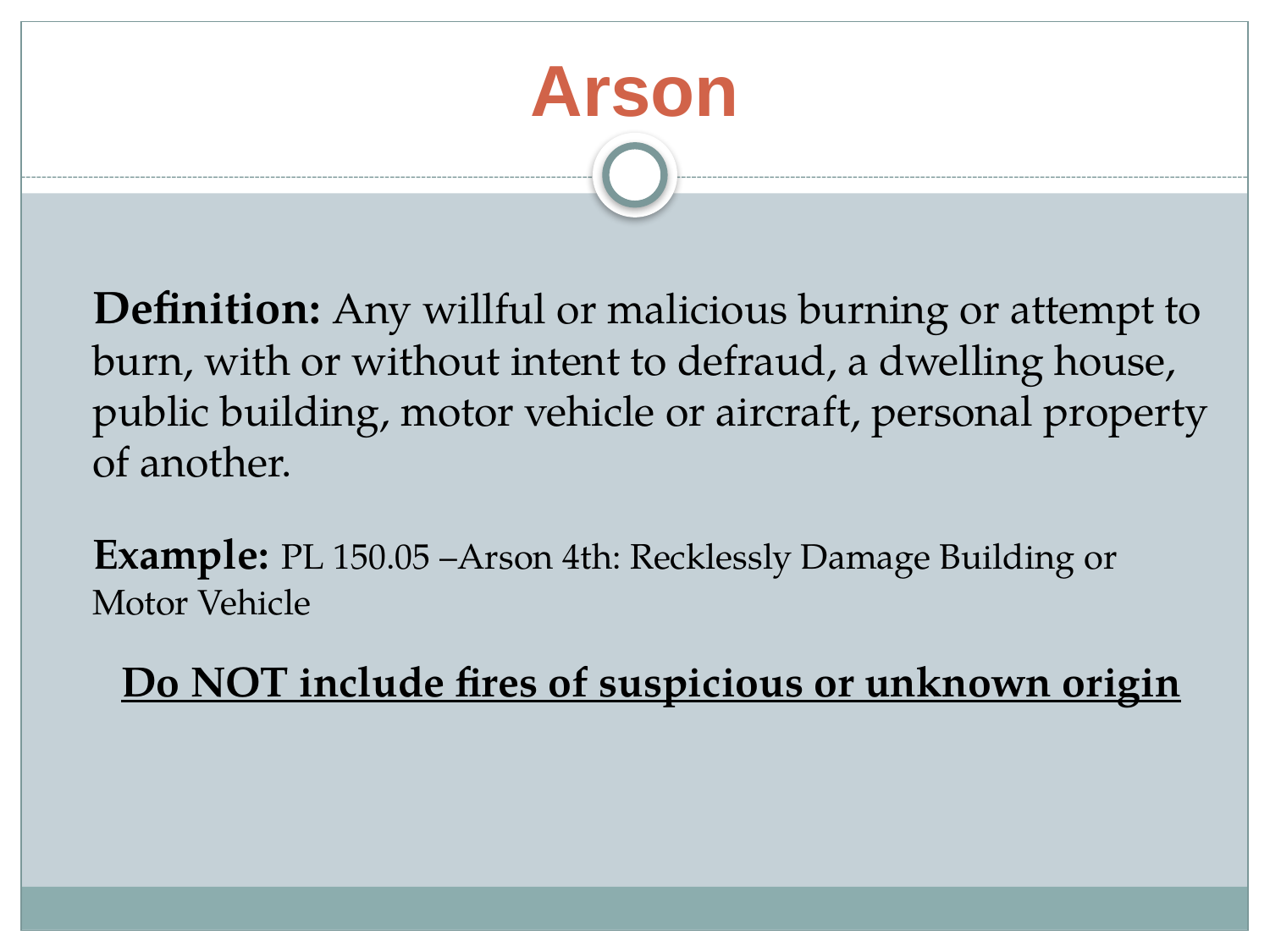

# Arson

Definition: Any willful or malicious burning or attempt to burn, with or without intent to defraud, a dwelling house, public building, motor vehicle or aircraft, personal property of another.

Example: PL 150.05 –Arson 4th: Recklessly Damage Building or Motor Vehicle

Do NOT include fires of suspicious or unknown origin